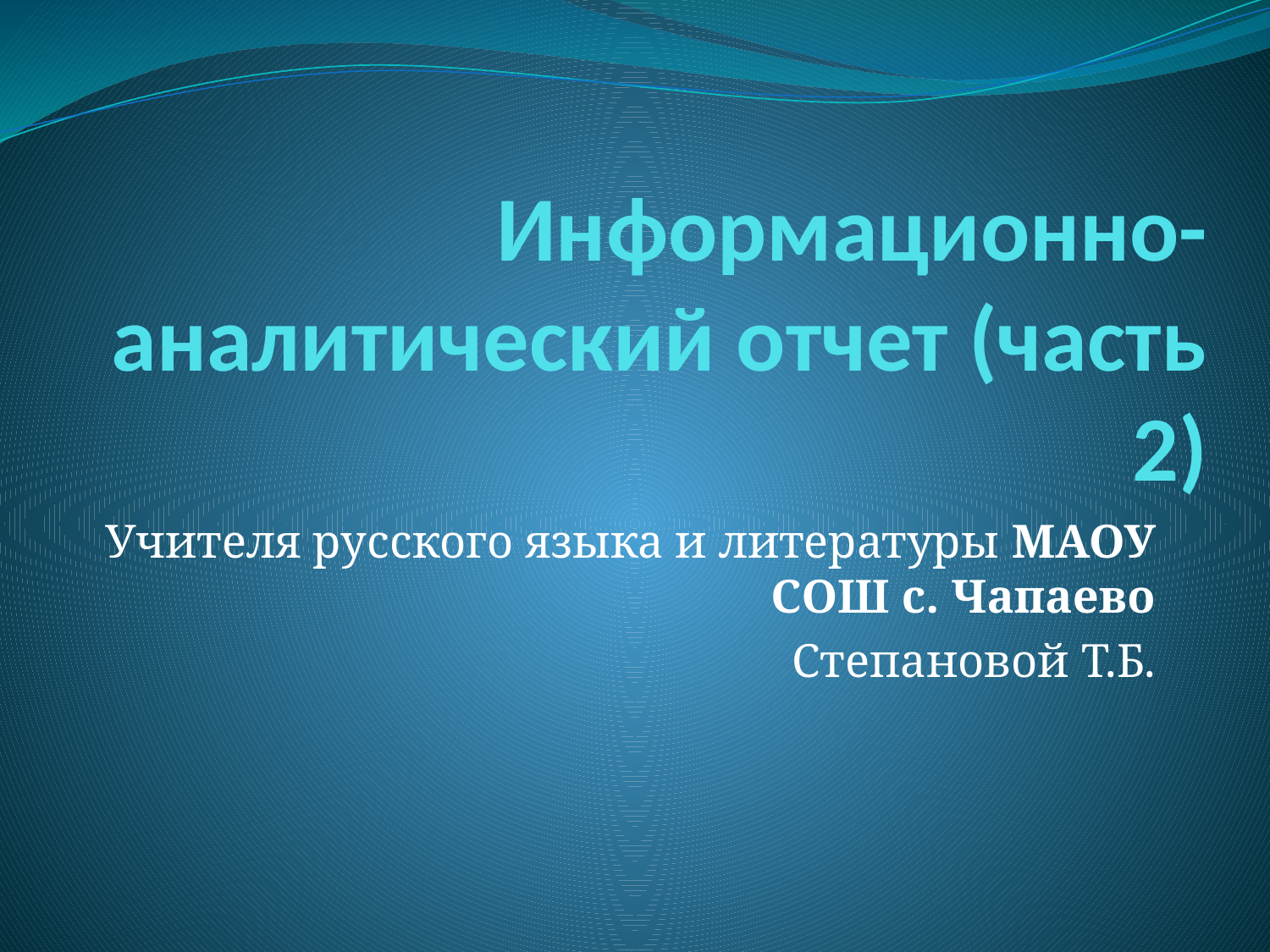

# Информационно-аналитический отчет (часть 2)
Учителя русского языка и литературы МАОУ СОШ с. Чапаево
Степановой Т.Б.